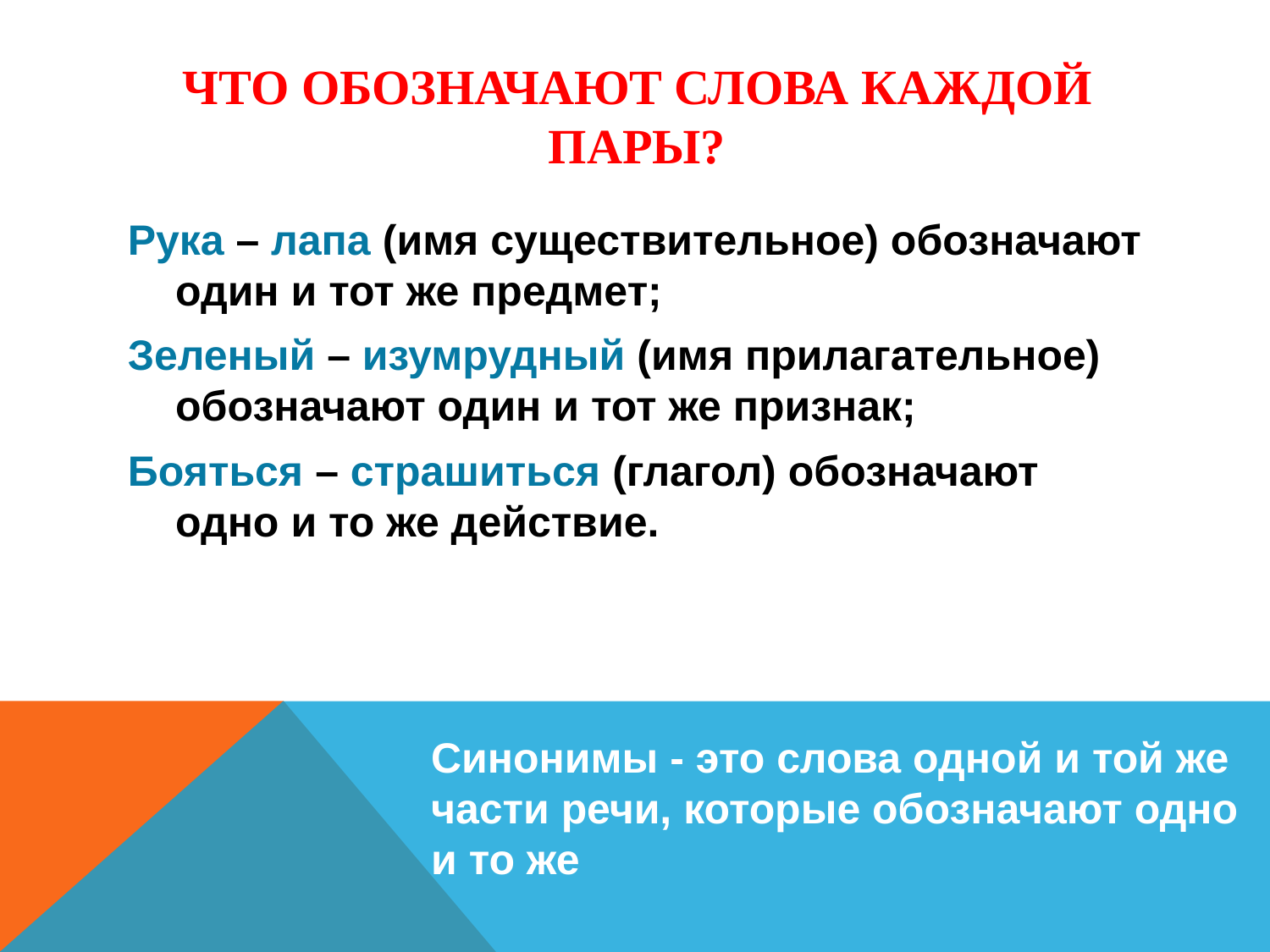

# Что обозначают слова каждой пары?
Рука – лапа (имя существительное) обозначают один и тот же предмет;
Зеленый – изумрудный (имя прилагательное) обозначают один и тот же признак;
Бояться – страшиться (глагол) обозначают одно и то же действие.
Синонимы - это слова одной и той же
части речи, которые обозначают одно
и то же